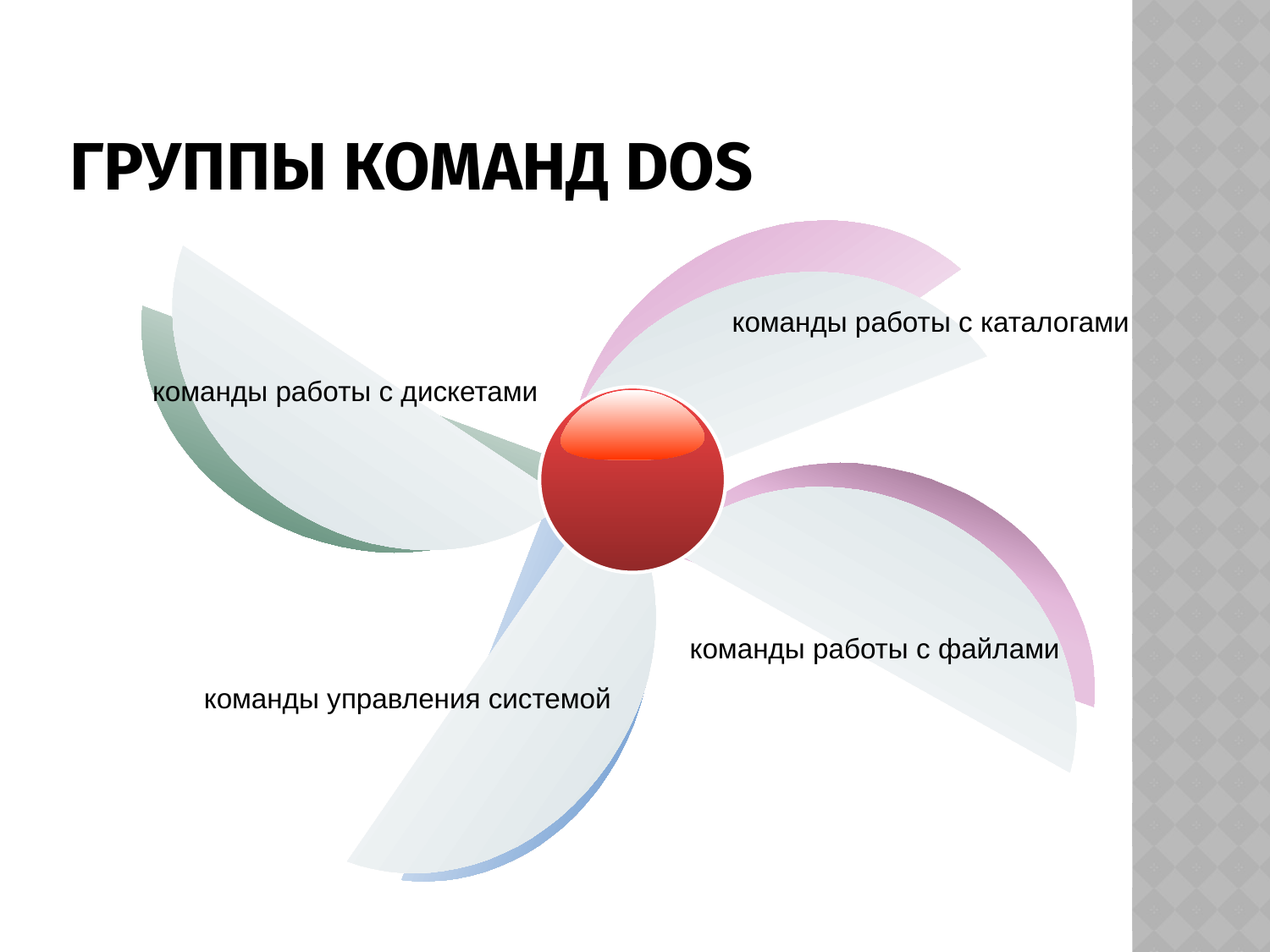

# Группы команд DOS

команды работы с каталогами

команды работы с дискетами

команды работы с файлами
команды управления системой